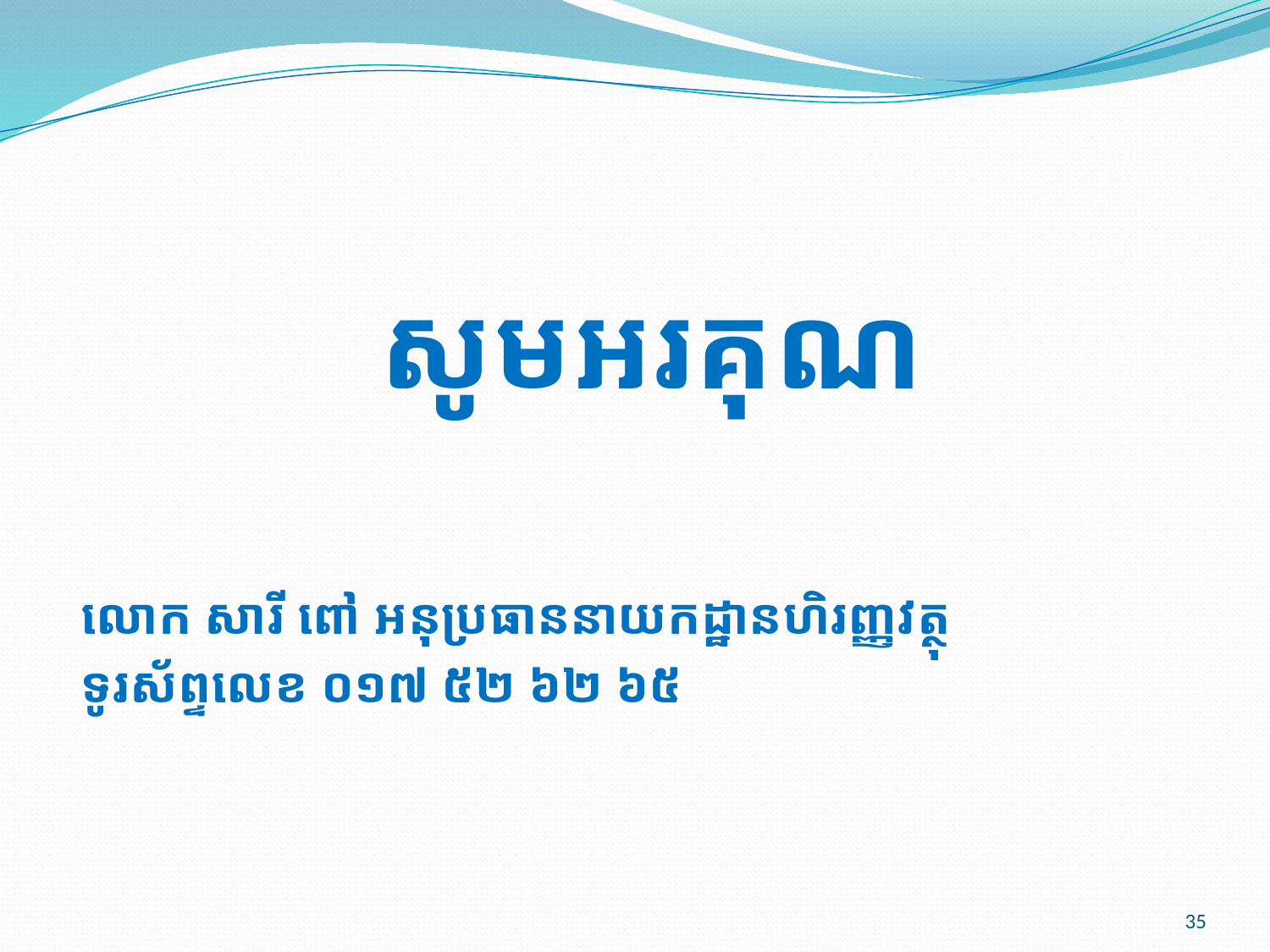

សូមអរគុណ

លោក សារី ពៅ អនុប្រធាននាយកដ្ឋានហិរញ្ញវត្ថុ
ទូរស័ព្ទលេខ ០១៧ ៥២ ៦២ ៦៥

35